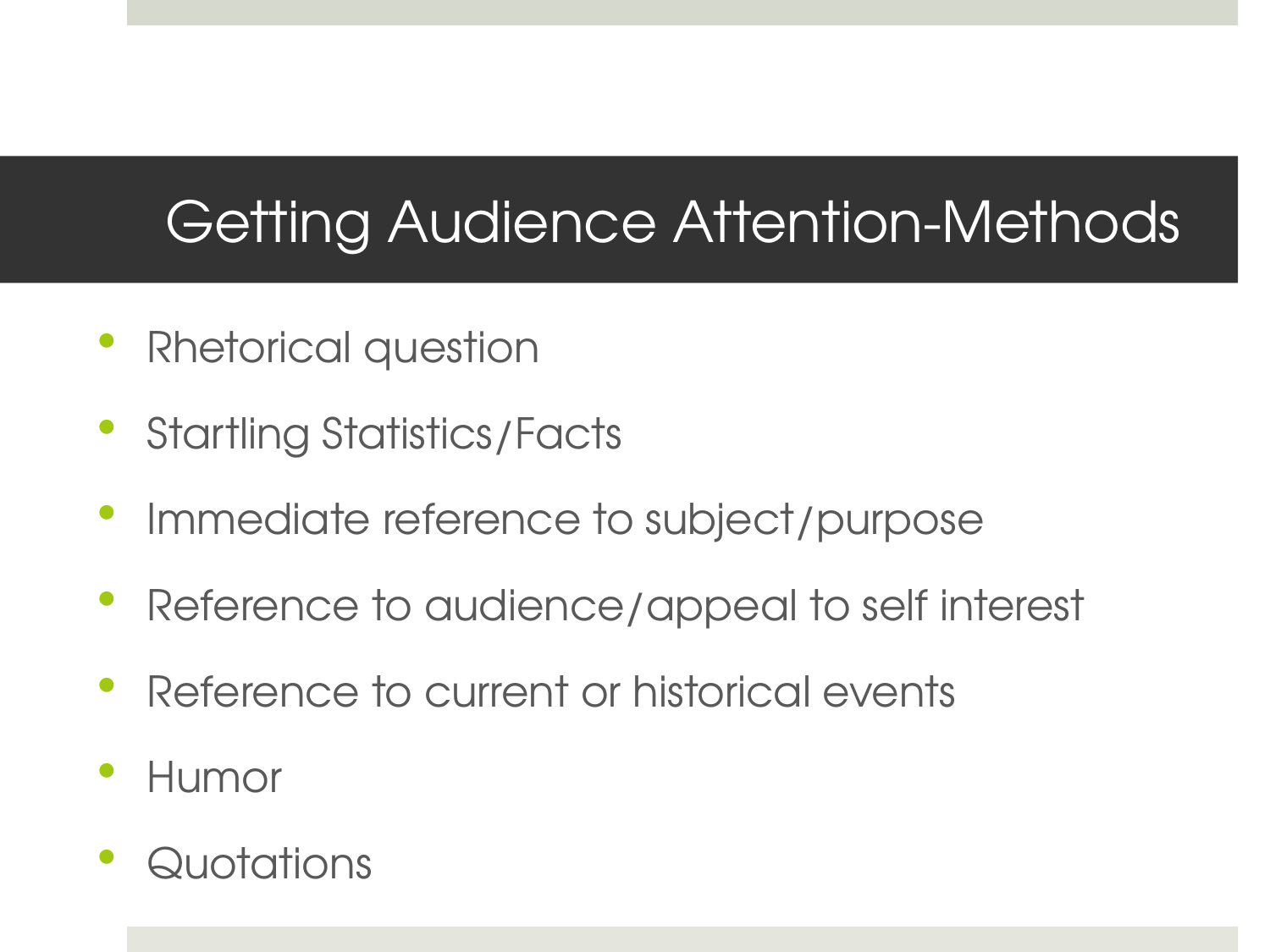

# Getting Audience Attention-Methods
Rhetorical question
Startling Statistics/Facts
Immediate reference to subject/purpose
Reference to audience/appeal to self interest
Reference to current or historical events
Humor
Quotations